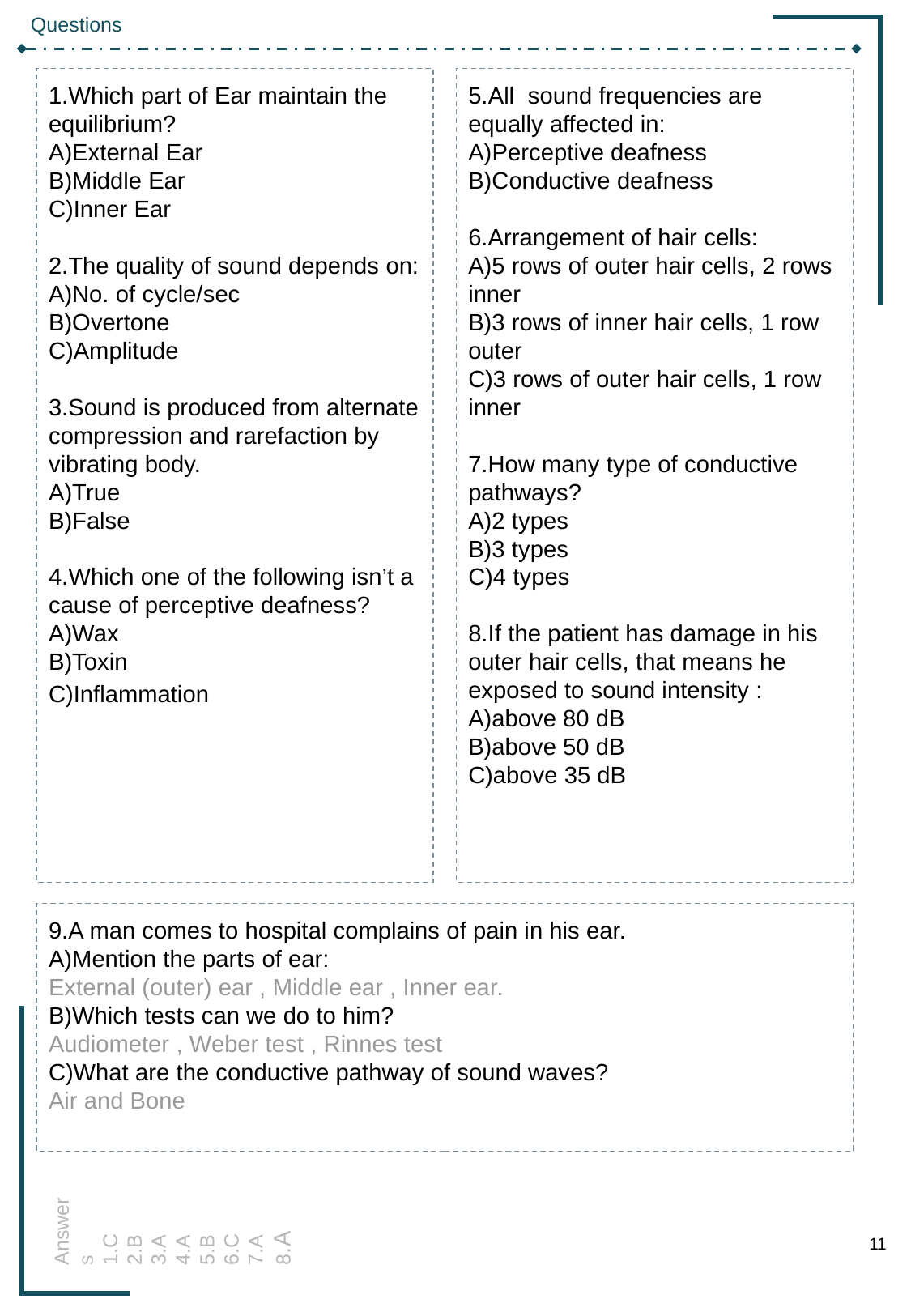

Questions
1.Which part of Ear maintain the equilibrium?
A)External Ear
B)Middle Ear
C)Inner Ear

2.The quality of sound depends on:
A)No. of cycle/sec
B)Overtone
C)Amplitude

3.Sound is produced from alternate compression and rarefaction by vibrating body.
A)True
B)False

4.Which one of the following isn’t a cause of perceptive deafness?
A)Wax
B)Toxin
C)Inflammation

5.All  sound frequencies are equally affected in:
A)Perceptive deafness
B)Conductive deafness

6.Arrangement of hair cells:
A)5 rows of outer hair cells, 2 rows inner
B)3 rows of inner hair cells, 1 row outer
C)3 rows of outer hair cells, 1 row inner

7.How many type of conductive pathways?
A)2 types
B)3 types
C)4 types

8.If the patient has damage in his outer hair cells, that means he exposed to sound intensity :
A)above 80 dB
B)above 50 dB
C)above 35 dB

9.A man comes to hospital complains of pain in his ear.
A)Mention the parts of ear:
External (outer) ear , Middle ear , Inner ear.
B)Which tests can we do to him?
Audiometer , Weber test , Rinnes test
C)What are the conductive pathway of sound waves?
Air and Bone

Answers
1.C
2.B
3.A
4.A
5.B
6.C
7.A
8.A
11